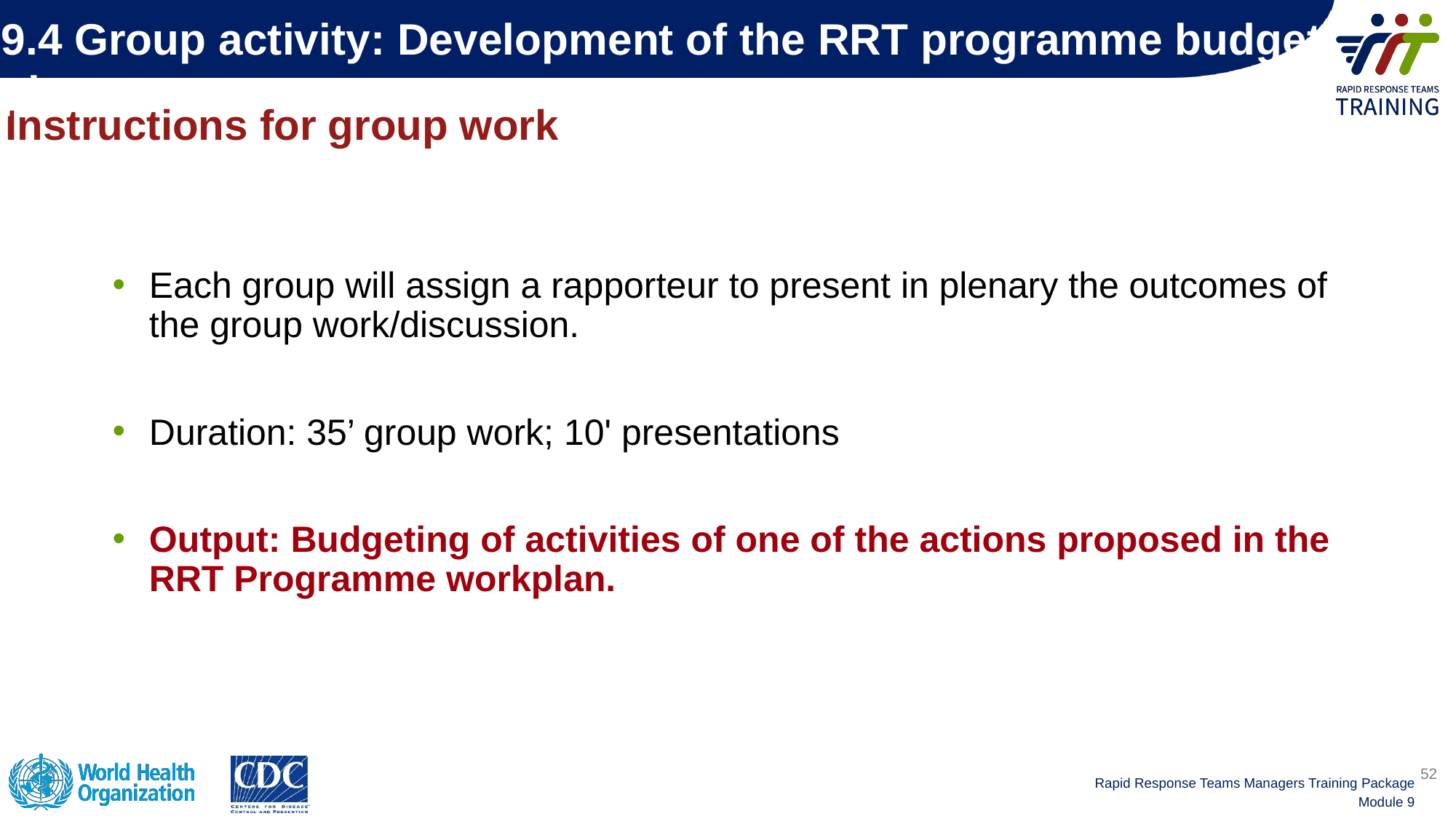

9.4 Group activity: Development of the RRT programme budget plan

Instructions for group work

Each group will assign a rapporteur to present in plenary the outcomes of the group work/discussion.

Duration: 35’ group work; 10' presentations

Output: Budgeting of activities of one of the actions proposed in the RRT Programme workplan.

52